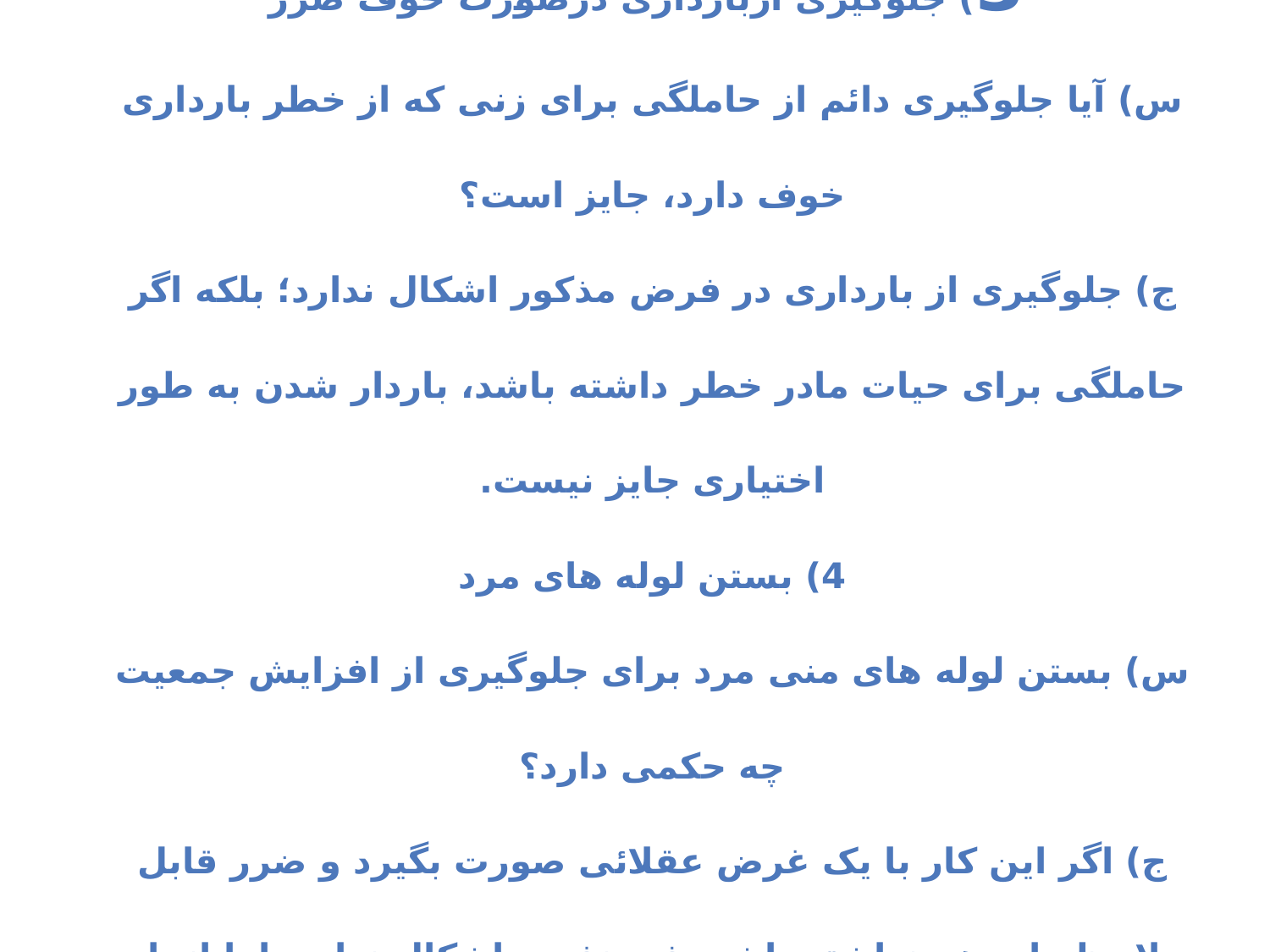

3) جلوگیری ازبارداری درصورت خوف ضرر
س) آیا جلوگیری دائم از حاملگی برای زنی که از خطر بارداری خوف دارد، جایز است؟
ج) جلوگیری از بارداری در فرض مذکور اشکال ندارد؛ بلکه اگر حاملگی برای حیات مادر خطر داشته باشد، باردار شدن به طور اختیاری جایز نیست.
 4) بستن لوله های مرد
س) بستن لوله های منی مرد برای جلوگیری از افزایش جمعیت چه حکمی دارد؟
ج) اگر این کار با یک غرض عقلائی صورت بگیرد و ضرر قابل ملاحظه ای هم نداشته باشد، فی نفسه اشکال ندارد. اما انجام این عمل برای جلوگیری از افزایش جمعیت امر مذمومی است.